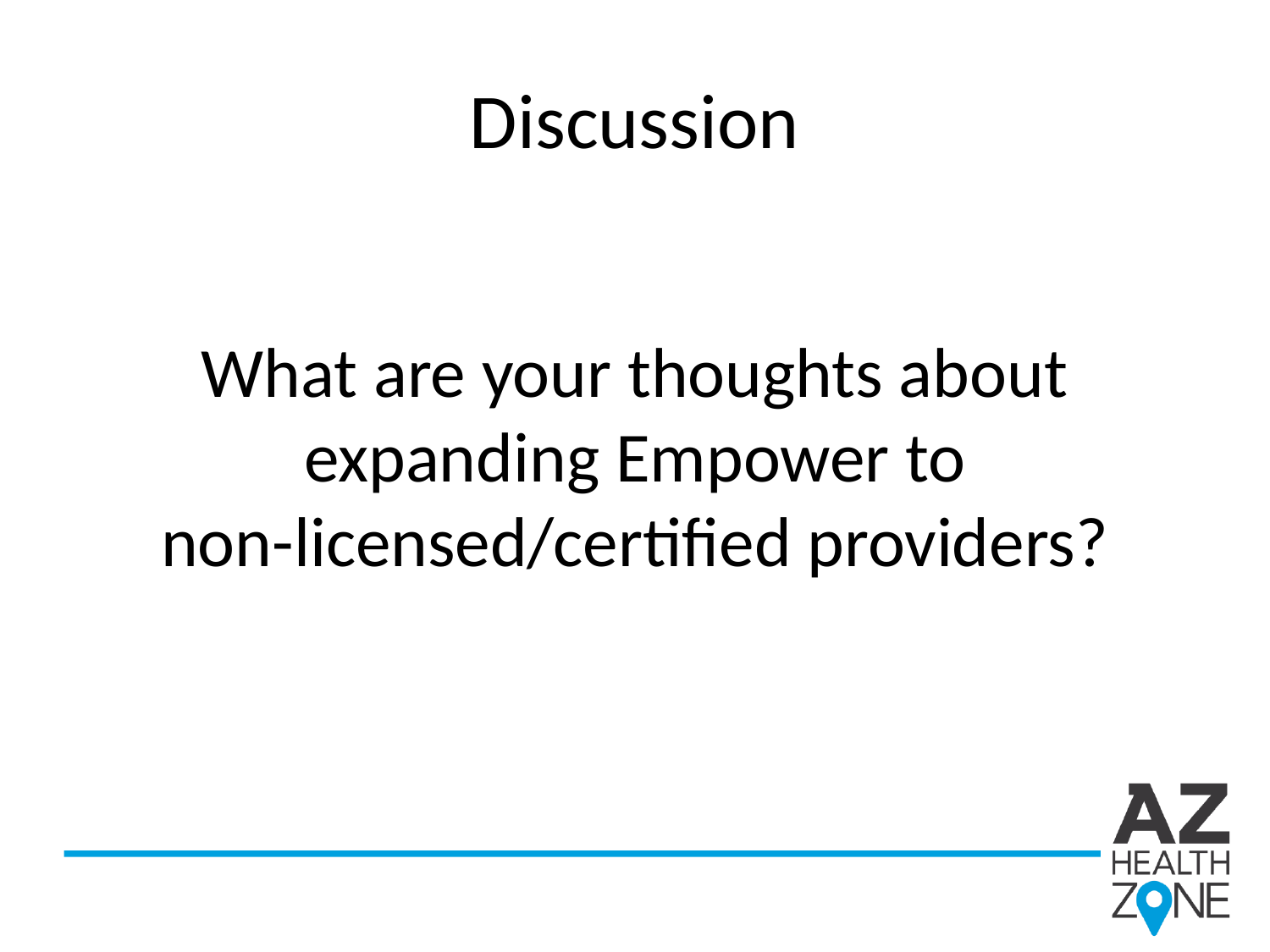

# Discussion

What are your thoughts about expanding Empower to non-licensed/certified providers?